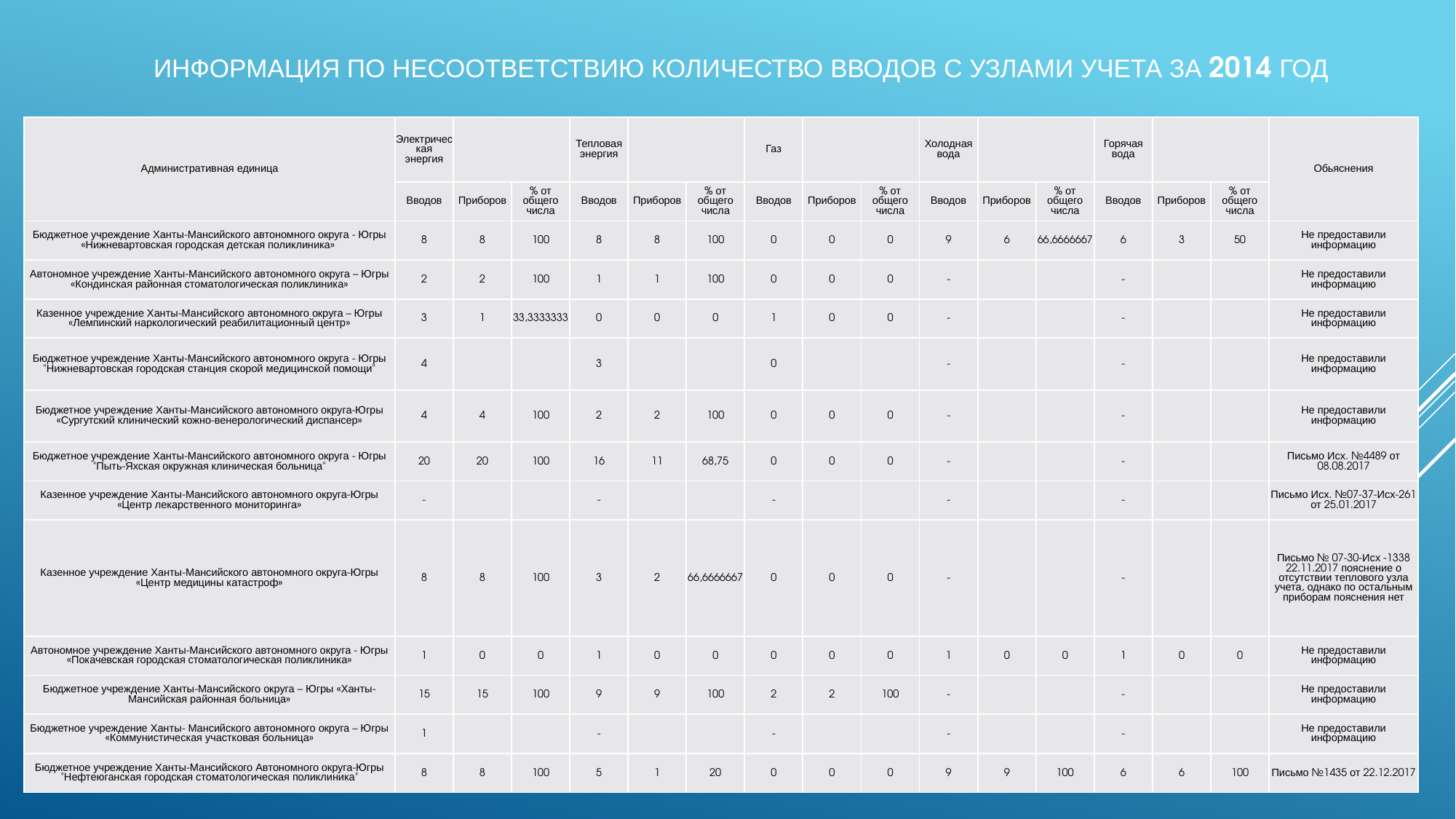

# Информация по несоответствию количество вводов с узлами учета за 2014 год
| Административная единица | Электрическая энергия |  |  | Тепловая энергия |  |  | Газ |  |  | Холодная вода |  |  | Горячая вода |  |  | Обьяснения |
| --- | --- | --- | --- | --- | --- | --- | --- | --- | --- | --- | --- | --- | --- | --- | --- | --- |
|  | Вводов | Приборов | % от общего числа | Вводов | Приборов | % от общего числа | Вводов | Приборов | % от общего числа | Вводов | Приборов | % от общего числа | Вводов | Приборов | % от общего числа |  |
| Бюджетное учреждение Ханты-Мансийского автономного округа - Югры «Нижневартовская городская детская поликлиника» | 8 | 8 | 100 | 8 | 8 | 100 | 0 | 0 | 0 | 9 | 6 | 66,6666667 | 6 | 3 | 50 | Не предоставили информацию |
| Автономное учреждение Ханты-Мансийского автономного округа – Югры «Кондинская районная стоматологическая поликлиника» | 2 | 2 | 100 | 1 | 1 | 100 | 0 | 0 | 0 | - |  |  | - |  |  | Не предоставили информацию |
| Казенное учреждение Ханты-Мансийского автономного округа – Югры «Лемпинский наркологический реабилитационный центр» | 3 | 1 | 33,3333333 | 0 | 0 | 0 | 1 | 0 | 0 | - |  |  | - |  |  | Не предоставили информацию |
| Бюджетное учреждение Ханты-Мансийского автономного округа - Югры "Нижневартовская городская станция скорой медицинской помощи" | 4 |  |  | 3 |  |  | 0 |  |  | - |  |  | - |  |  | Не предоставили информацию |
| Бюджетное учреждение Ханты-Мансийского автономного округа-Югры «Сургутский клинический кожно-венерологический диспансер» | 4 | 4 | 100 | 2 | 2 | 100 | 0 | 0 | 0 | - |  |  | - |  |  | Не предоставили информацию |
| Бюджетное учреждение Ханты-Мансийского автономного округа - Югры "Пыть-Яхская окружная клиническая больница" | 20 | 20 | 100 | 16 | 11 | 68,75 | 0 | 0 | 0 | - |  |  | - |  |  | Письмо Исх. №4489 от 08.08.2017 |
| Казенное учреждение Ханты-Мансийского автономного округа-Югры «Центр лекарственного мониторинга» | - |  |  | - |  |  | - |  |  | - |  |  | - |  |  | Письмо Исх. №07-37-Исх-261 от 25.01.2017 |
| Казенное учреждение Ханты-Мансийского автономного округа-Югры «Центр медицины катастроф» | 8 | 8 | 100 | 3 | 2 | 66,6666667 | 0 | 0 | 0 | - |  |  | - |  |  | Письмо № 07-30-Исх -1338 22.11.2017 пояснение о отсутствии теплового узла учета, однако по остальным приборам пояснения нет |
| Автономное учреждение Ханты-Мансийского автономного округа - Югры «Покачевская городская стоматологическая поликлиника» | 1 | 0 | 0 | 1 | 0 | 0 | 0 | 0 | 0 | 1 | 0 | 0 | 1 | 0 | 0 | Не предоставили информацию |
| Бюджетное учреждение Ханты-Мансийского округа – Югры «Ханты-Мансийская районная больница» | 15 | 15 | 100 | 9 | 9 | 100 | 2 | 2 | 100 | - |  |  | - |  |  | Не предоставили информацию |
| Бюджетное учреждение Ханты- Мансийского автономного округа – Югры «Коммунистическая участковая больница» | 1 |  |  | - |  |  | - |  |  | - |  |  | - |  |  | Не предоставили информацию |
| Бюджетное учреждение Ханты-Мансийского Автономного округа-Югры "Нефтеюганская городская стоматологическая поликлиника" | 8 | 8 | 100 | 5 | 1 | 20 | 0 | 0 | 0 | 9 | 9 | 100 | 6 | 6 | 100 | Письмо №1435 от 22.12.2017 |